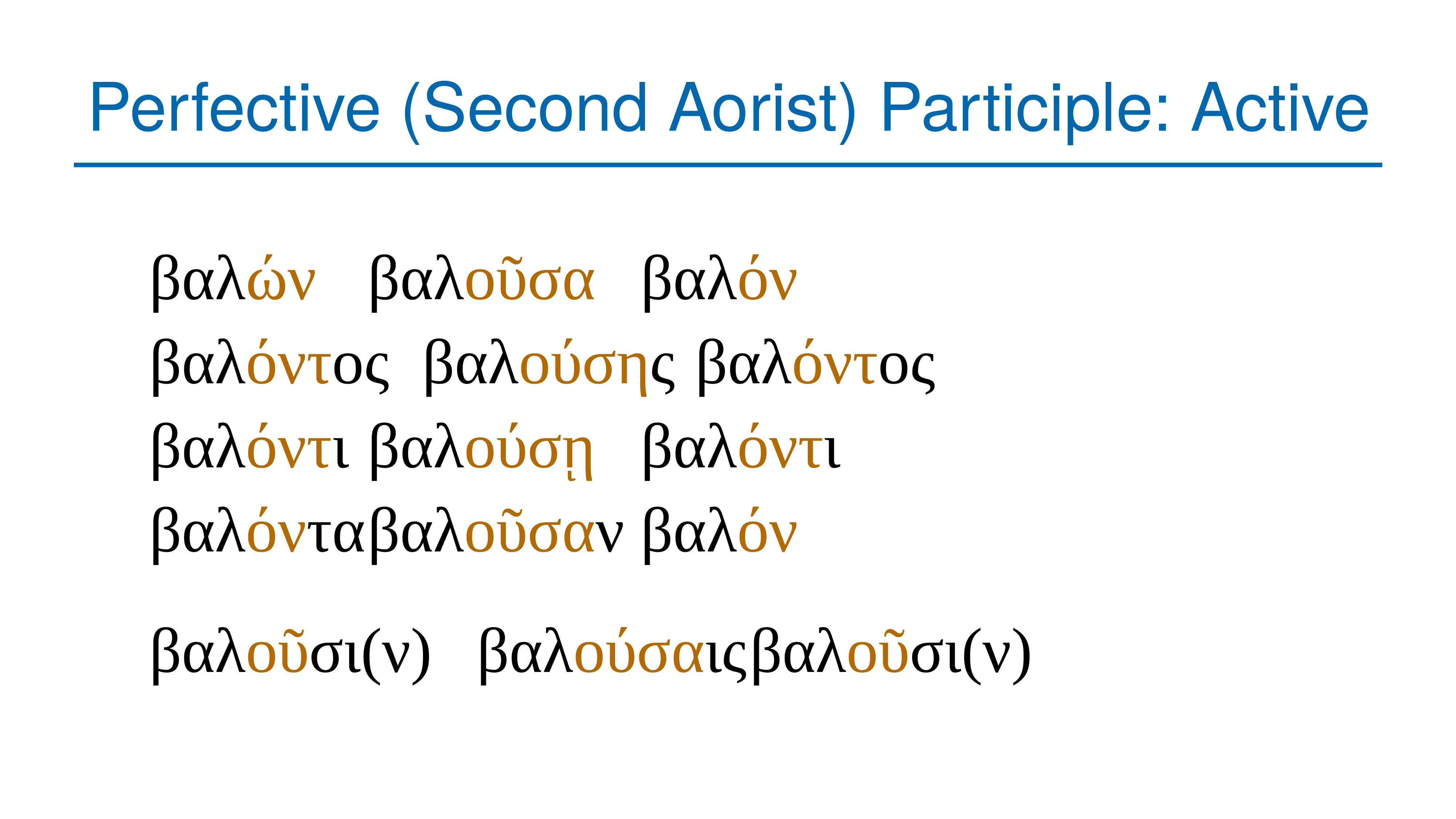

# Perfective (Second Aorist) Participle: Active
βαλών	βαλοῦσα	βαλόν
βαλόντος	βαλούσης	βαλόντος
βαλόντι	βαλούσῃ	βαλόντι
βαλόντα	βαλοῦσαν	βαλόν
βαλοῦσι(ν)	βαλούσαις	βαλοῦσι(ν)